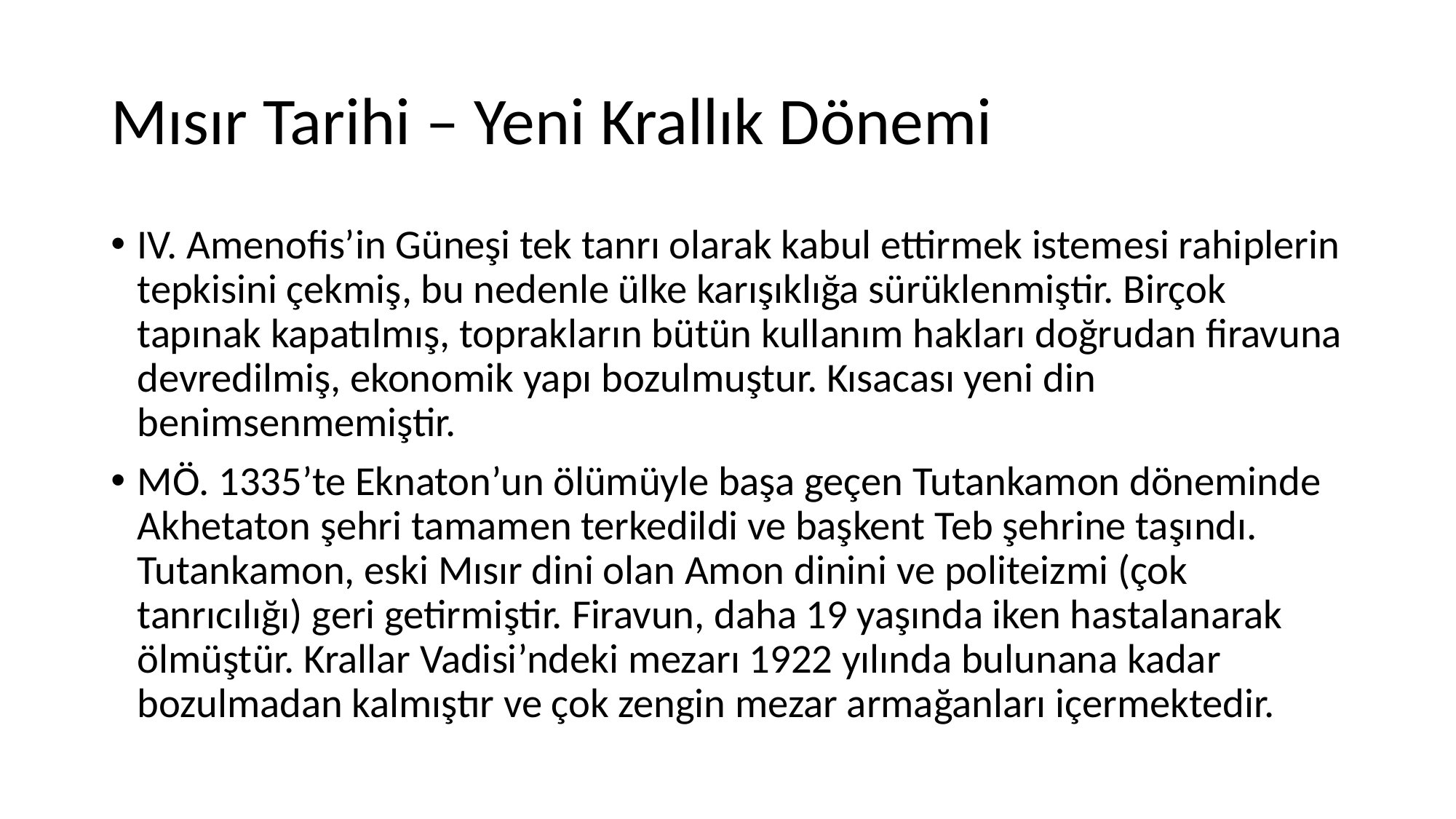

# Mısır Tarihi – Yeni Krallık Dönemi
IV. Amenofis’in Güneşi tek tanrı olarak kabul ettirmek istemesi rahiplerin tepkisini çekmiş, bu nedenle ülke karışıklığa sürüklenmiştir. Birçok tapınak kapatılmış, toprakların bütün kullanım hakları doğrudan firavuna devredilmiş, ekonomik yapı bozulmuştur. Kısacası yeni din benimsenmemiştir.
MÖ. 1335’te Eknaton’un ölümüyle başa geçen Tutankamon döneminde  Akhetaton şehri tamamen terkedildi ve başkent Teb şehrine taşındı. Tutankamon, eski Mısır dini olan Amon dinini ve politeizmi (çok tanrıcılığı) geri getirmiştir. Firavun, daha 19 yaşında iken hastalanarak ölmüştür. Krallar Vadisi’ndeki mezarı 1922 yılında bulunana kadar bozulmadan kalmıştır ve çok zengin mezar armağanları içermektedir.